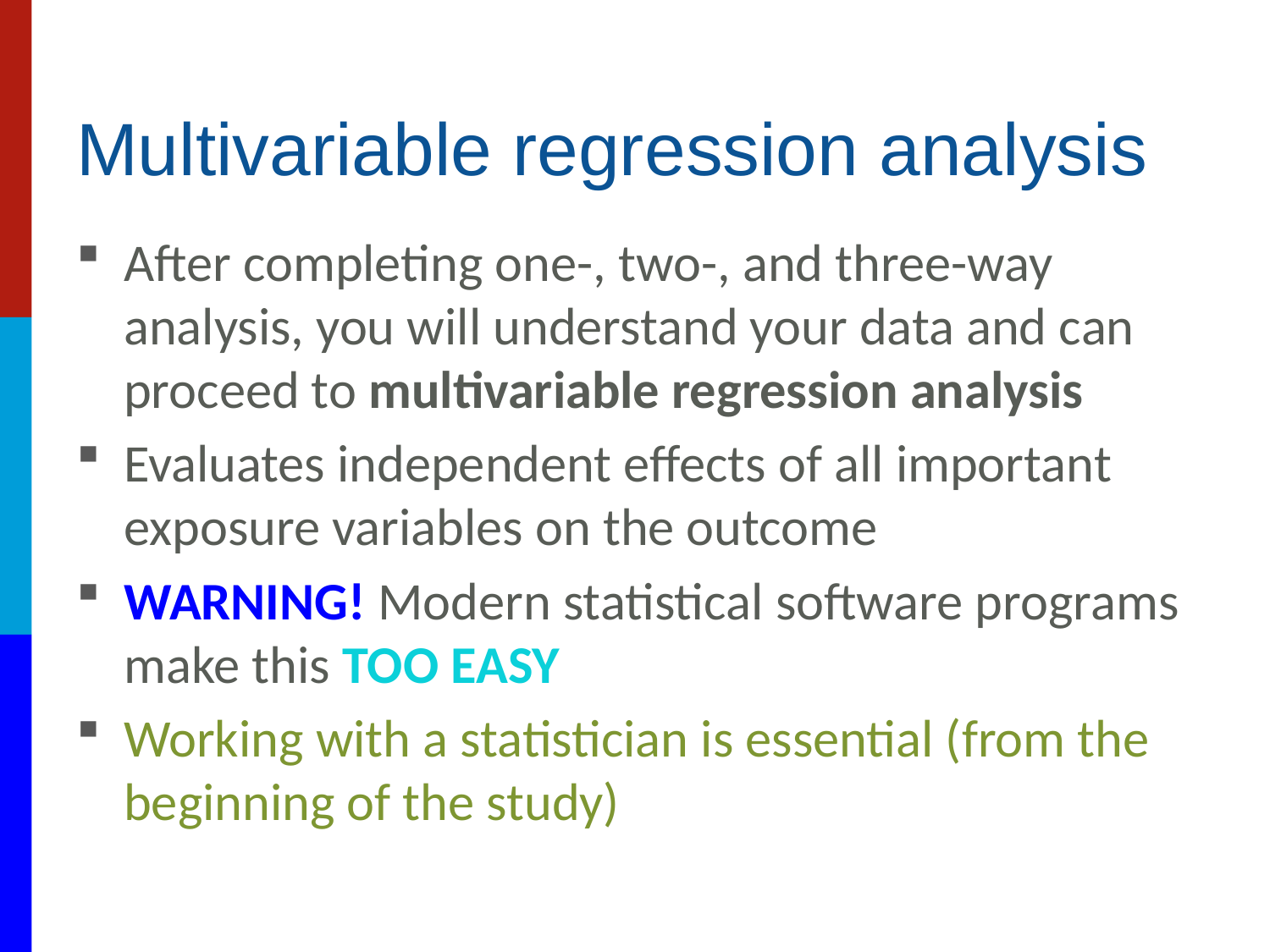

# Multivariable regression analysis
After completing one-, two-, and three-way analysis, you will understand your data and can proceed to multivariable regression analysis
Evaluates independent effects of all important exposure variables on the outcome
WARNING! Modern statistical software programs make this TOO EASY
Working with a statistician is essential (from the beginning of the study)